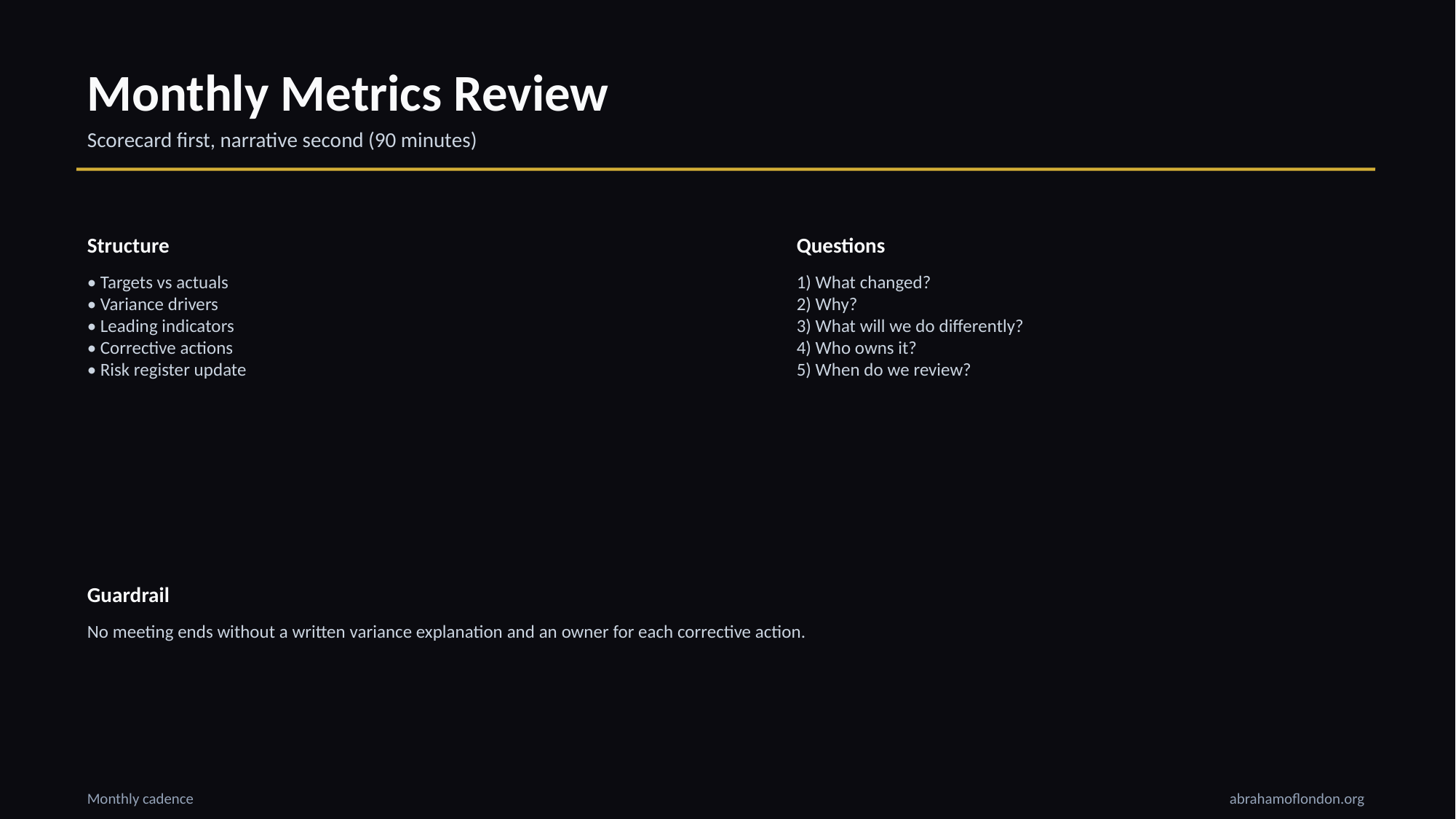

Monthly Metrics Review
Scorecard first, narrative second (90 minutes)

Structure
Questions
• Targets vs actuals
• Variance drivers
• Leading indicators
• Corrective actions
• Risk register update
1) What changed?
2) Why?
3) What will we do differently?
4) Who owns it?
5) When do we review?
Guardrail
No meeting ends without a written variance explanation and an owner for each corrective action.
Monthly cadence
abrahamoflondon.org